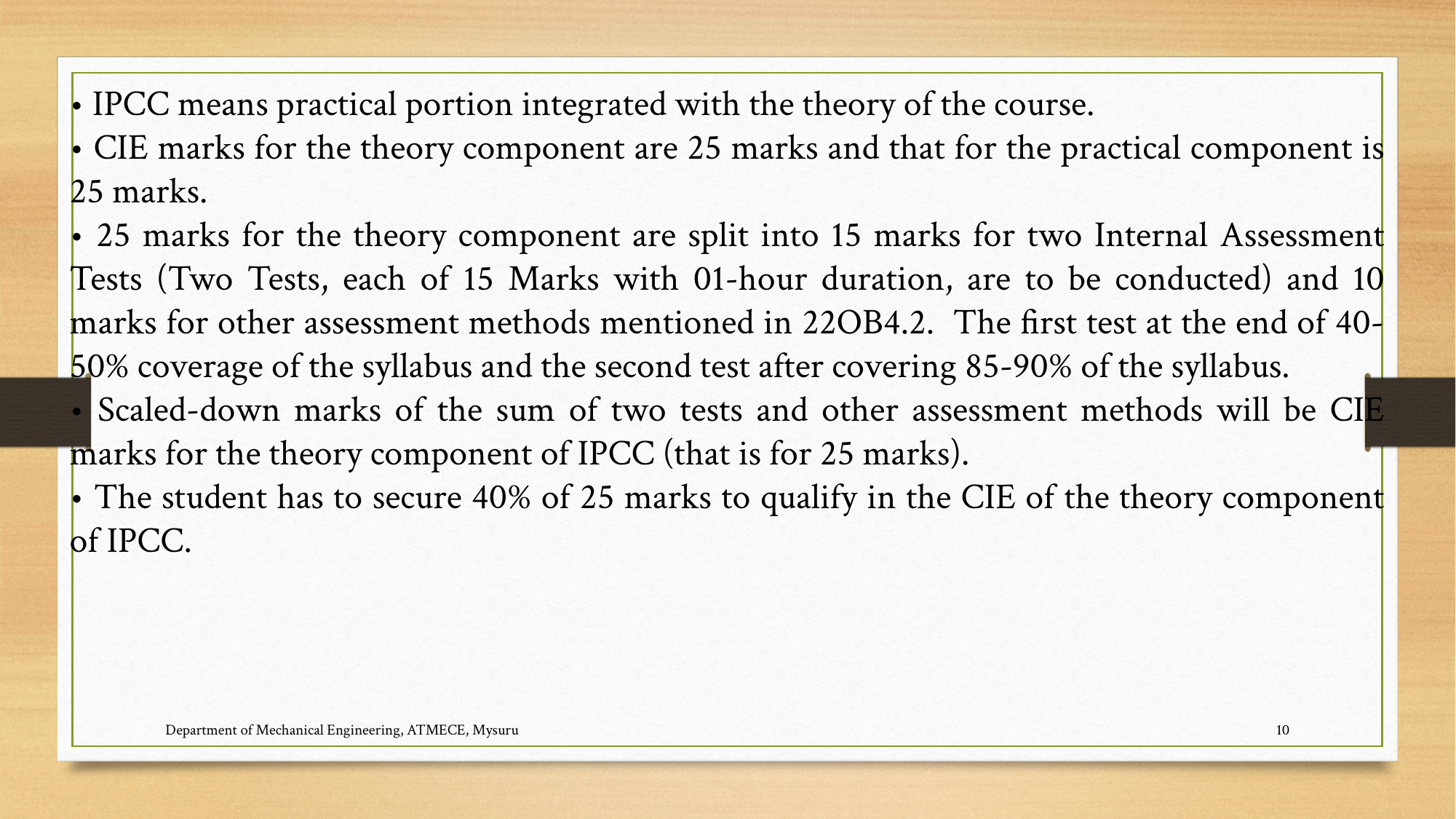

• IPCC means practical portion integrated with the theory of the course.
• CIE marks for the theory component are 25 marks and that for the practical component is 25 marks.
• 25 marks for the theory component are split into 15 marks for two Internal Assessment Tests (Two Tests, each of 15 Marks with 01-hour duration, are to be conducted) and 10 marks for other assessment methods mentioned in 22OB4.2.  The first test at the end of 40-50% coverage of the syllabus and the second test after covering 85-90% of the syllabus.
• Scaled-down marks of the sum of two tests and other assessment methods will be CIE marks for the theory component of IPCC (that is for 25 marks).
• The student has to secure 40% of 25 marks to qualify in the CIE of the theory component of IPCC.
Department of Mechanical Engineering, ATMECE, Mysuru
10